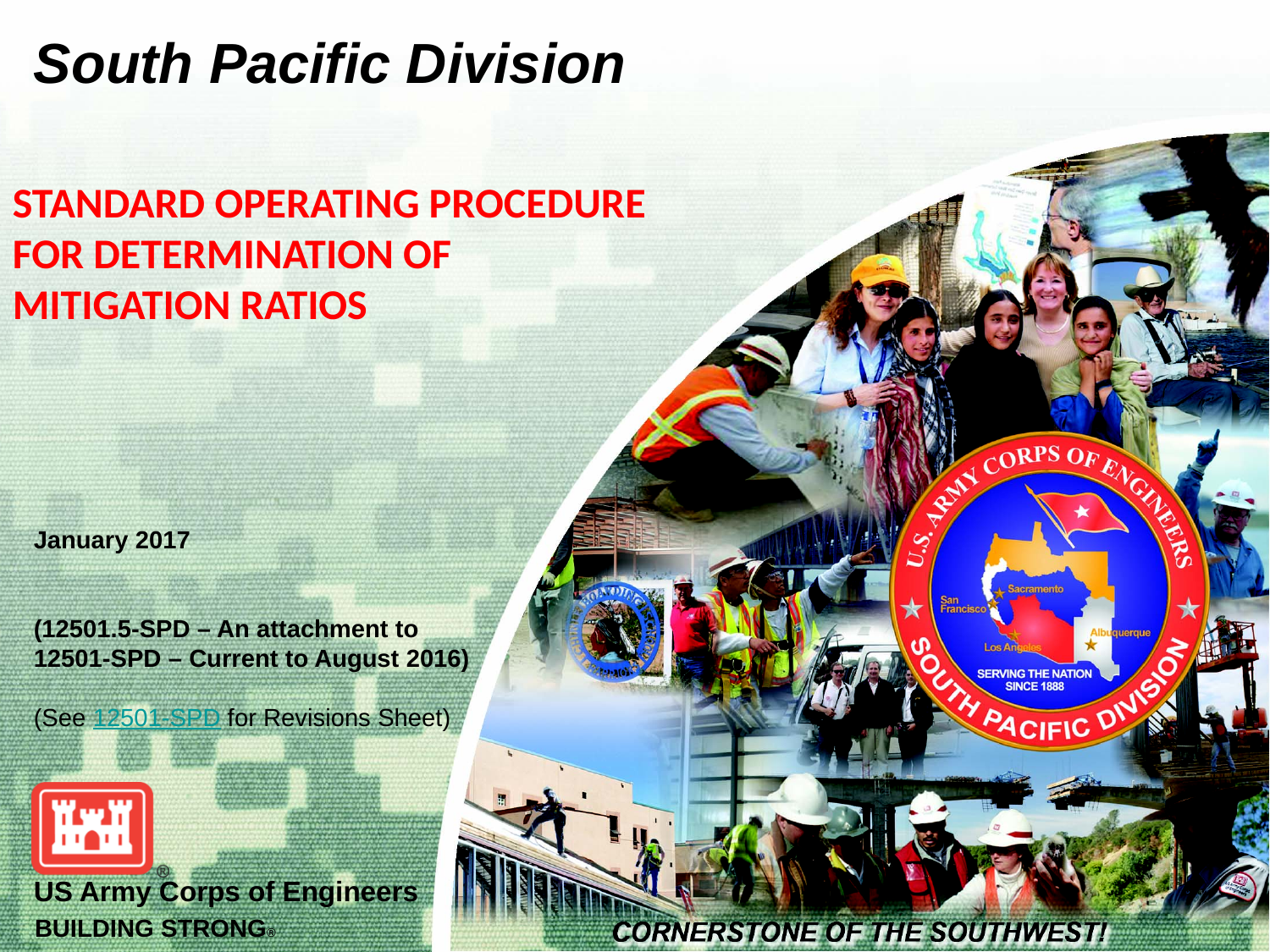

# South Pacific Division
STANDARD OPERATING PROCEDURE
FOR DETERMINATION OF
MITIGATION RATIOS
January 2017

(12501.5-SPD – An attachment to
12501-SPD – Current to August 2016)

(See 12501-SPD for Revisions Sheet)